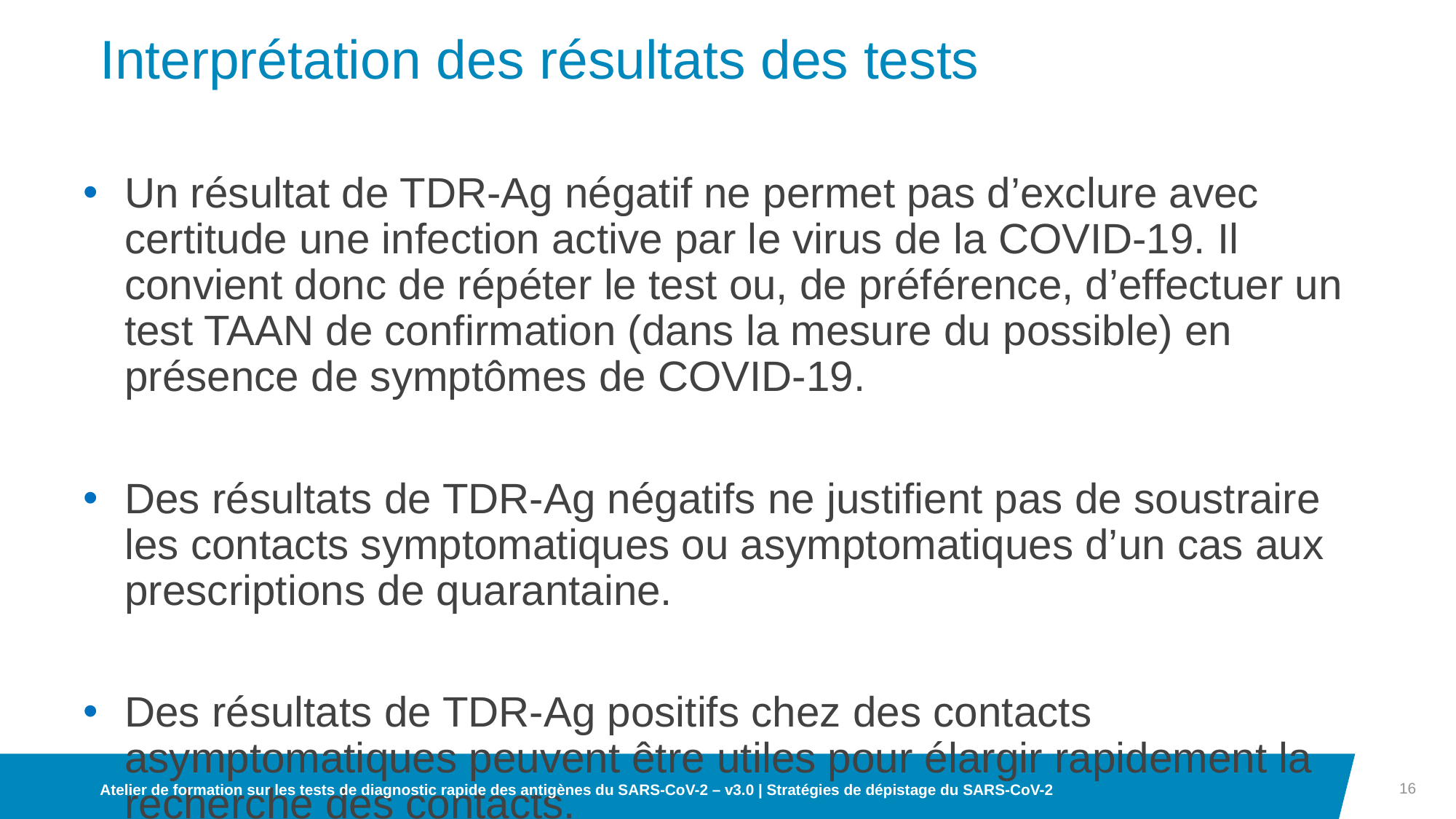

# Interprétation des résultats des tests

Un résultat de TDR-Ag négatif ne permet pas d’exclure avec certitude une infection active par le virus de la COVID-19. Il convient donc de répéter le test ou, de préférence, d’effectuer un test TAAN de confirmation (dans la mesure du possible) en présence de symptômes de COVID-19.

Des résultats de TDR-Ag négatifs ne justifient pas de soustraire les contacts symptomatiques ou asymptomatiques d’un cas aux prescriptions de quarantaine.

Des résultats de TDR-Ag positifs chez des contacts asymptomatiques peuvent être utiles pour élargir rapidement la recherche des contacts.

Pour les TDR-Ag qui répondent aux critères de performance minimaux fixés par l’OMS, des résultats positifs révèlent une infection active à SARS-CoV-2 dans le cas où ils sont utilisés dans des environnements où ce virus est courant.

16
Atelier de formation sur les tests de diagnostic rapide des antigènes du SARS-CoV-2 – v3.0 | Stratégies de dépistage du SARS-CoV-2